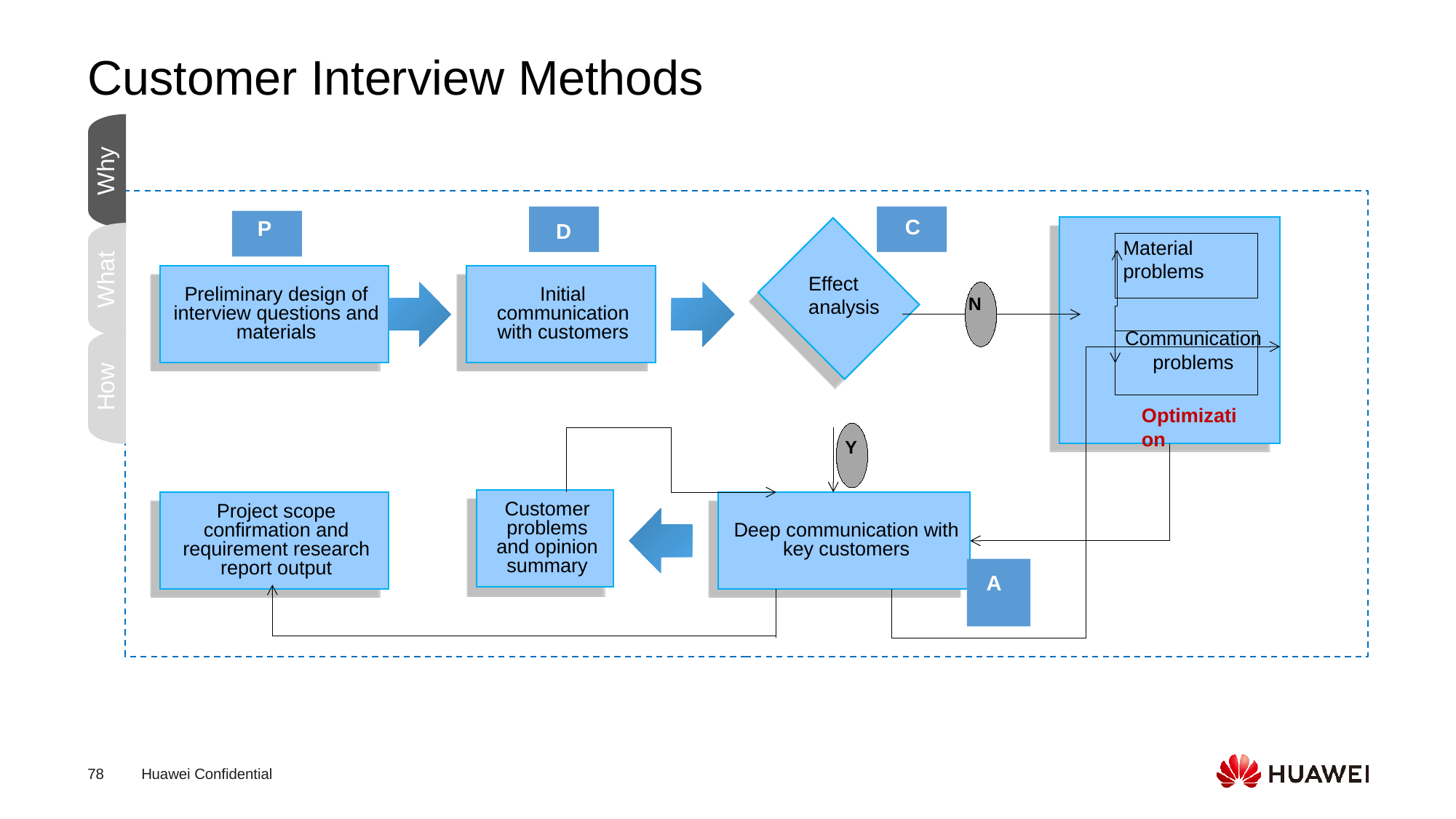

# Customer Interview Methods
Why
What
How

C
P

D

Material problems

Effect analysis
Preliminary design of interview questions and materials
Initial communication with customers

N
Communication problems

Optimization

Y
Customer problems and opinion summary
Project scope confirmation and requirement research report output
Deep communication with key customers

A